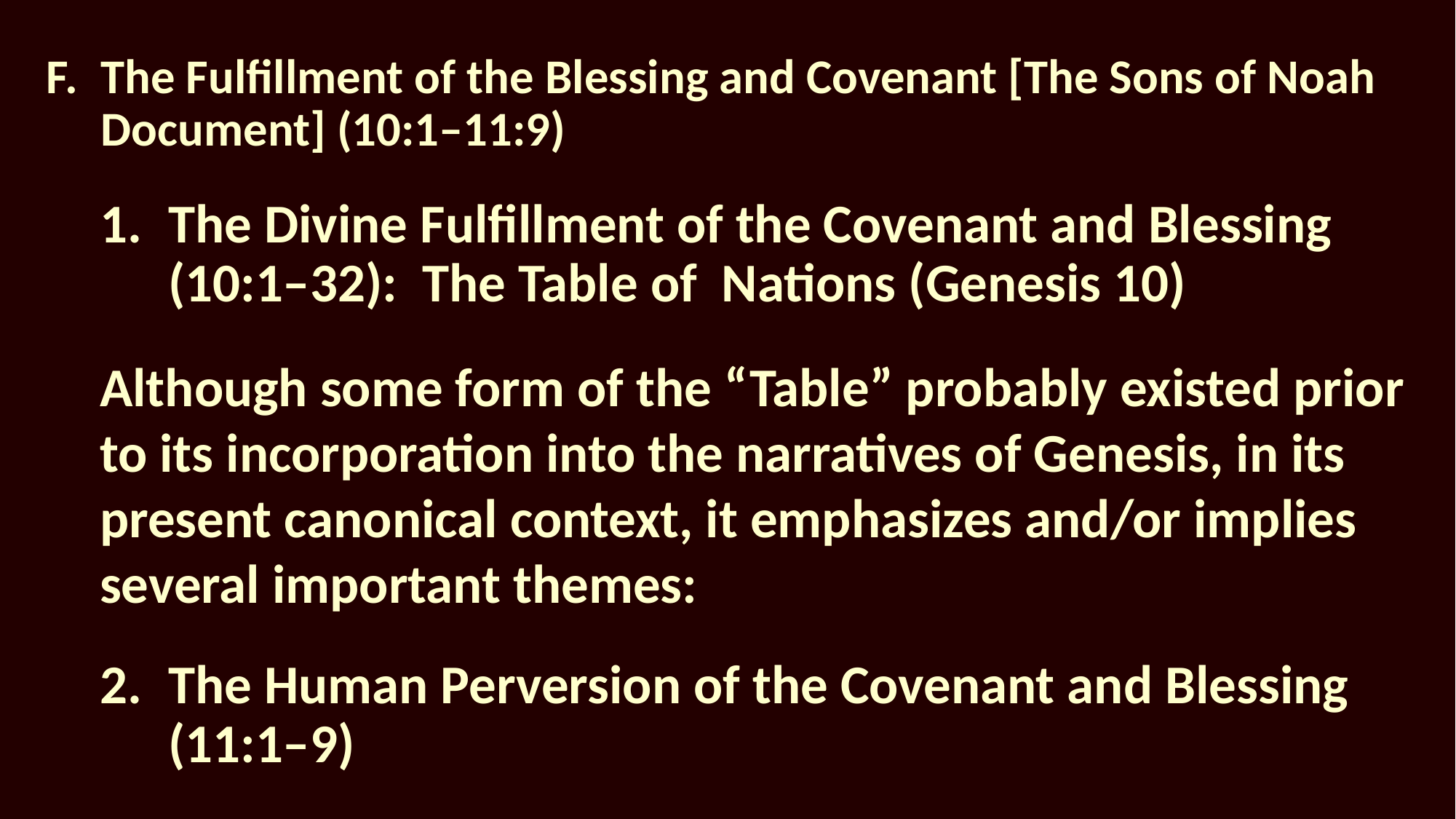

# F.	The Fulfillment of the Blessing and Covenant [The Sons of Noah Document] (10:1–11:9)
The Divine Fulfillment of the Covenant and Blessing (10:1–32):  The Table of  Nations (Genesis 10)

Although some form of the “Table” probably existed prior to its incorporation into the narratives of Genesis, in its present canonical context, it emphasizes and/or implies several important themes:
2.	The Human Perversion of the Covenant and Blessing (11:1–9)